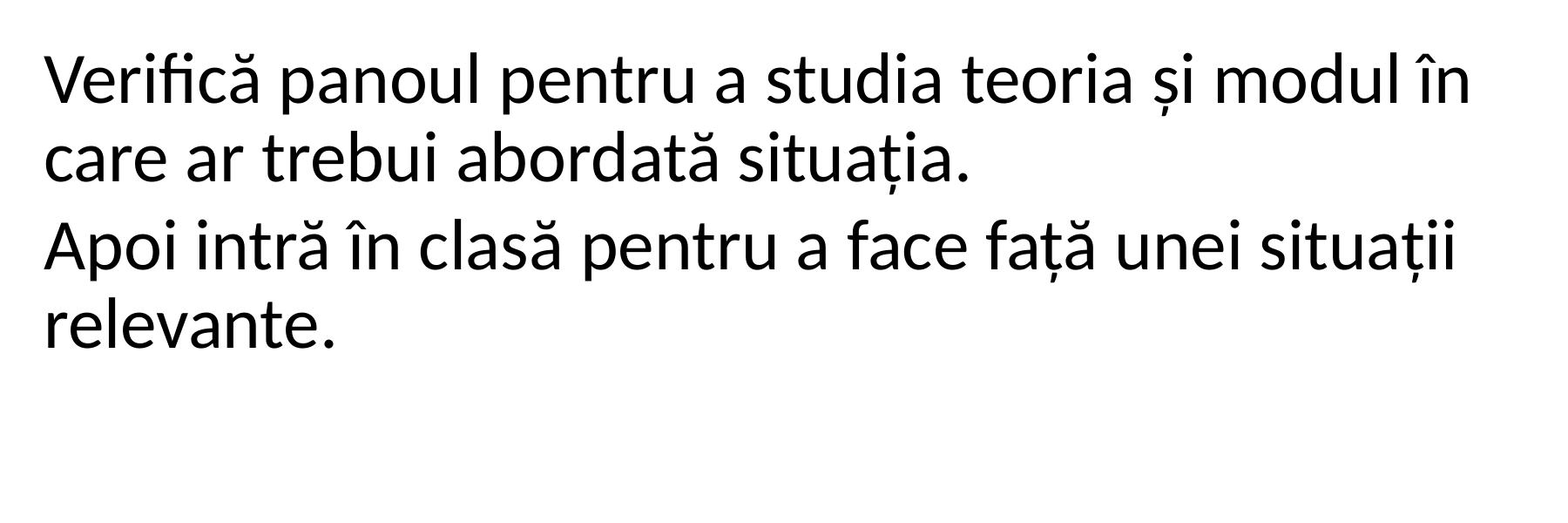

Verifică panoul pentru a studia teoria și modul în care ar trebui abordată situația.
Apoi intră în clasă pentru a face față unei situații relevante.